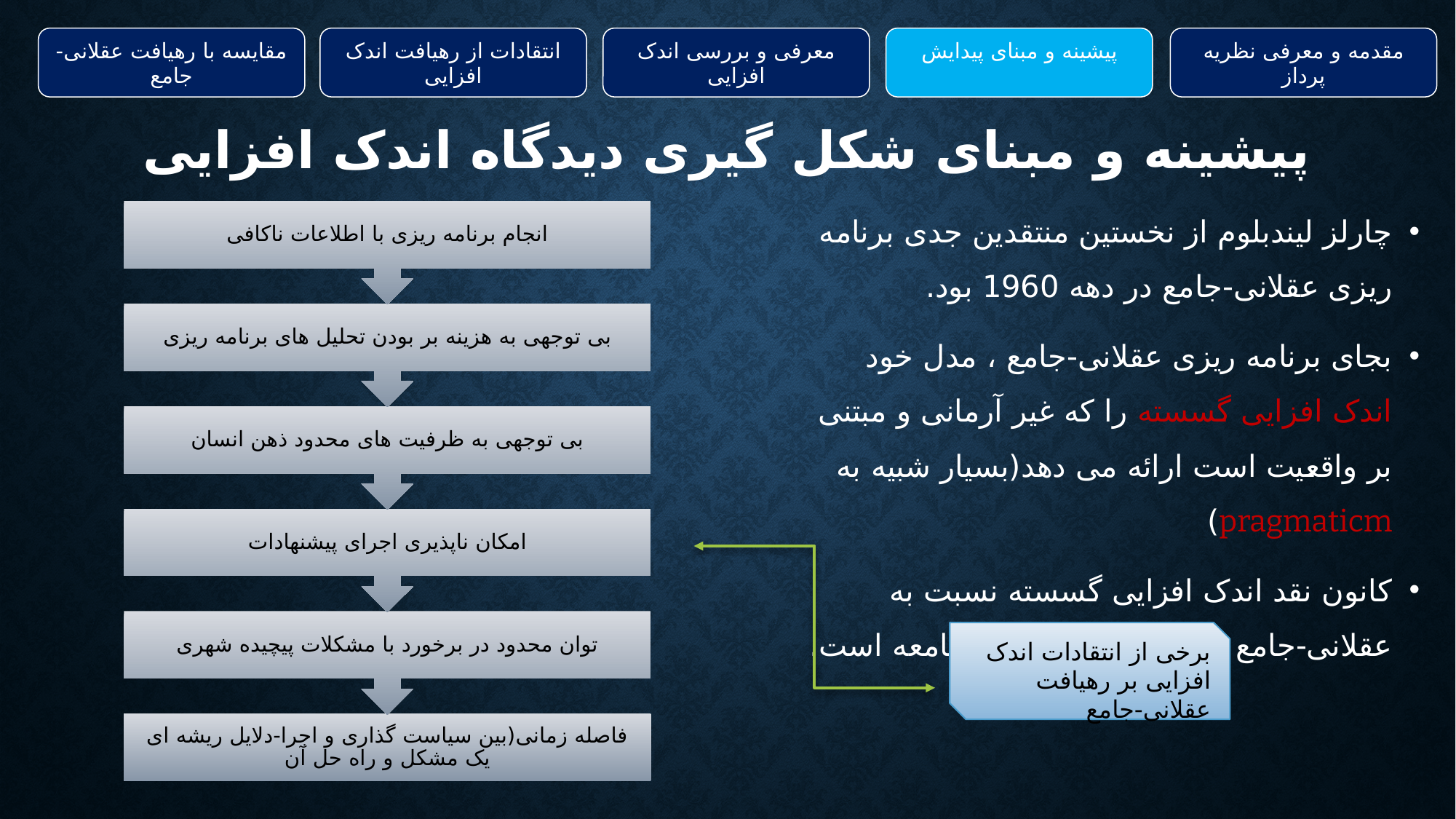

مقایسه با رهیافت عقلانی-جامع
انتقادات از رهیافت اندک افزایی
معرفی و بررسی اندک افزایی
پیشینه و مبنای پیدایش
مقدمه و معرفی نظریه پرداز
# پیشینه و مبنای شکل گیری دیدگاه اندک افزایی
چارلز لیندبلوم از نخستین منتقدین جدی برنامه ریزی عقلانی-جامع در دهه 1960 بود.
بجای برنامه ریزی عقلانی-جامع ، مدل خود اندک افزایی گسسته را که غیر آرمانی و مبتنی بر واقعیت است ارائه می دهد(بسیار شبیه به pragmaticm)
کانون نقد اندک افزایی گسسته نسبت به عقلانی-جامع مساله پلورالیسم در جامعه است.
فاصله زمانی(بین سیاست گذاری و اجرا-دلایل ریشه ای یک مشکل و راه حل آن
توان محدود در برخورد با مشکلات پیچیده شهری
امکان ناپذیری اجرای پیشنهادات
بی توجهی به ظرفیت های محدود ذهن انسان
بی توجهی به هزینه بر بودن تحلیل های برنامه ریزی
انجام برنامه ریزی با اطلاعات ناکافی
برخی از انتقادات اندک افزایی بر رهیافت عقلانی-جامع